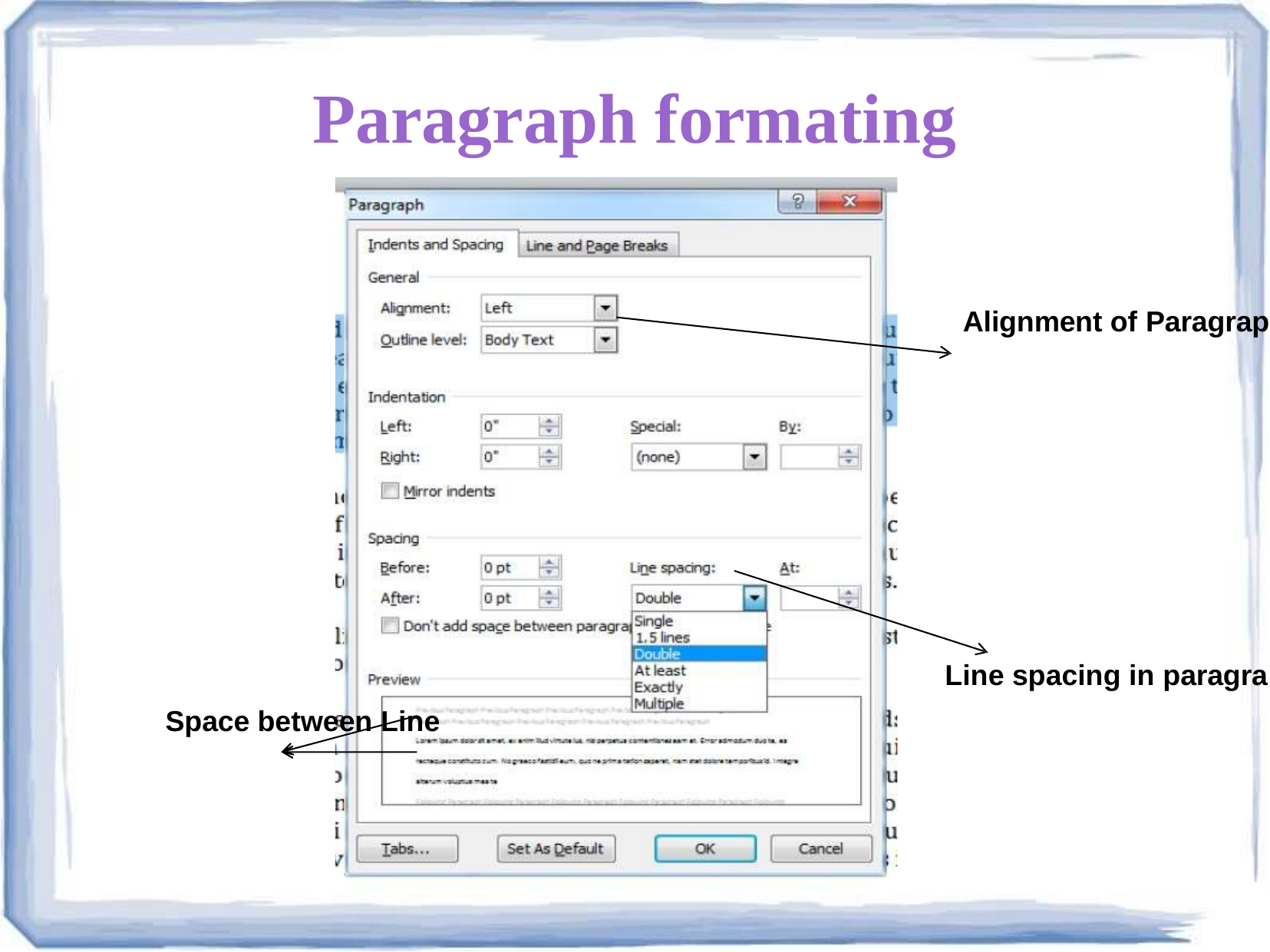

# Paragraph formating

Alignment of Paragrap

Line spacing in paragra
Space between Line